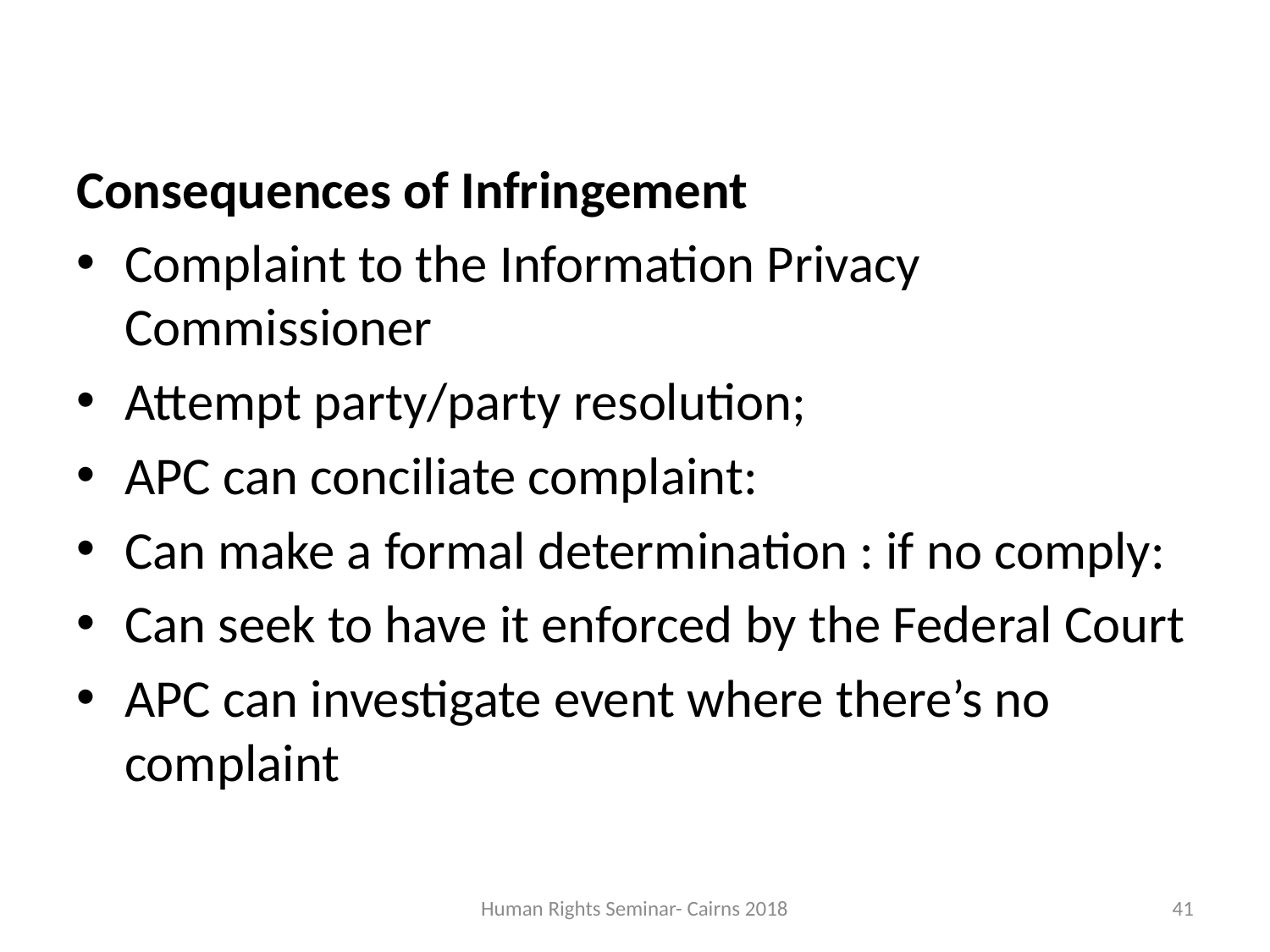

Consequences of Infringement
Complaint to the Information Privacy Commissioner
Attempt party/party resolution;
APC can conciliate complaint:
Can make a formal determination : if no comply:
Can seek to have it enforced by the Federal Court
APC can investigate event where there’s no    complaint

Human Rights Seminar- Cairns 2018
41